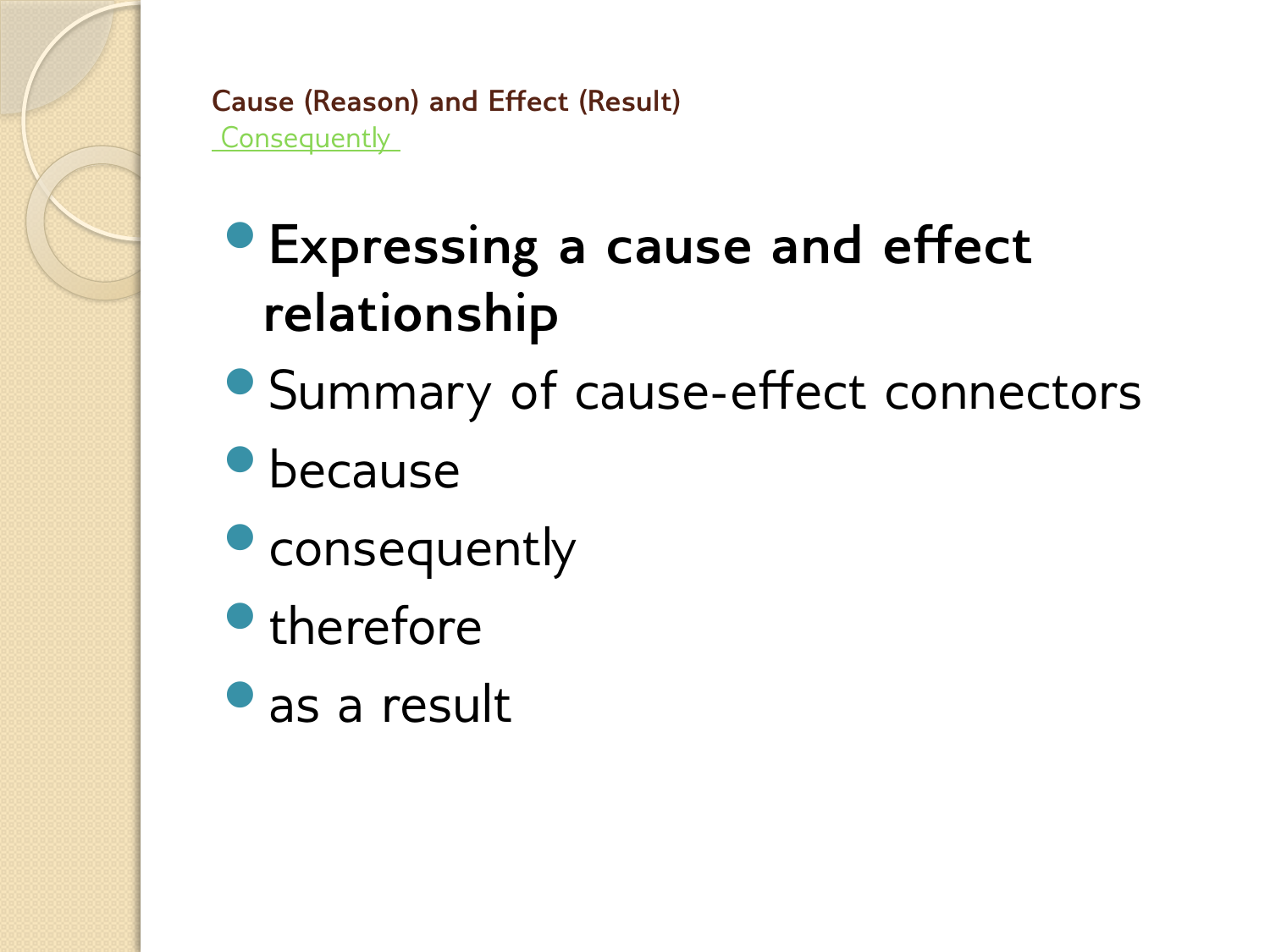

# Cause (Reason) and Effect (Result) Consequently
Expressing a cause and effect relationship
Summary of cause-effect connectors
because
consequently
therefore
as a result